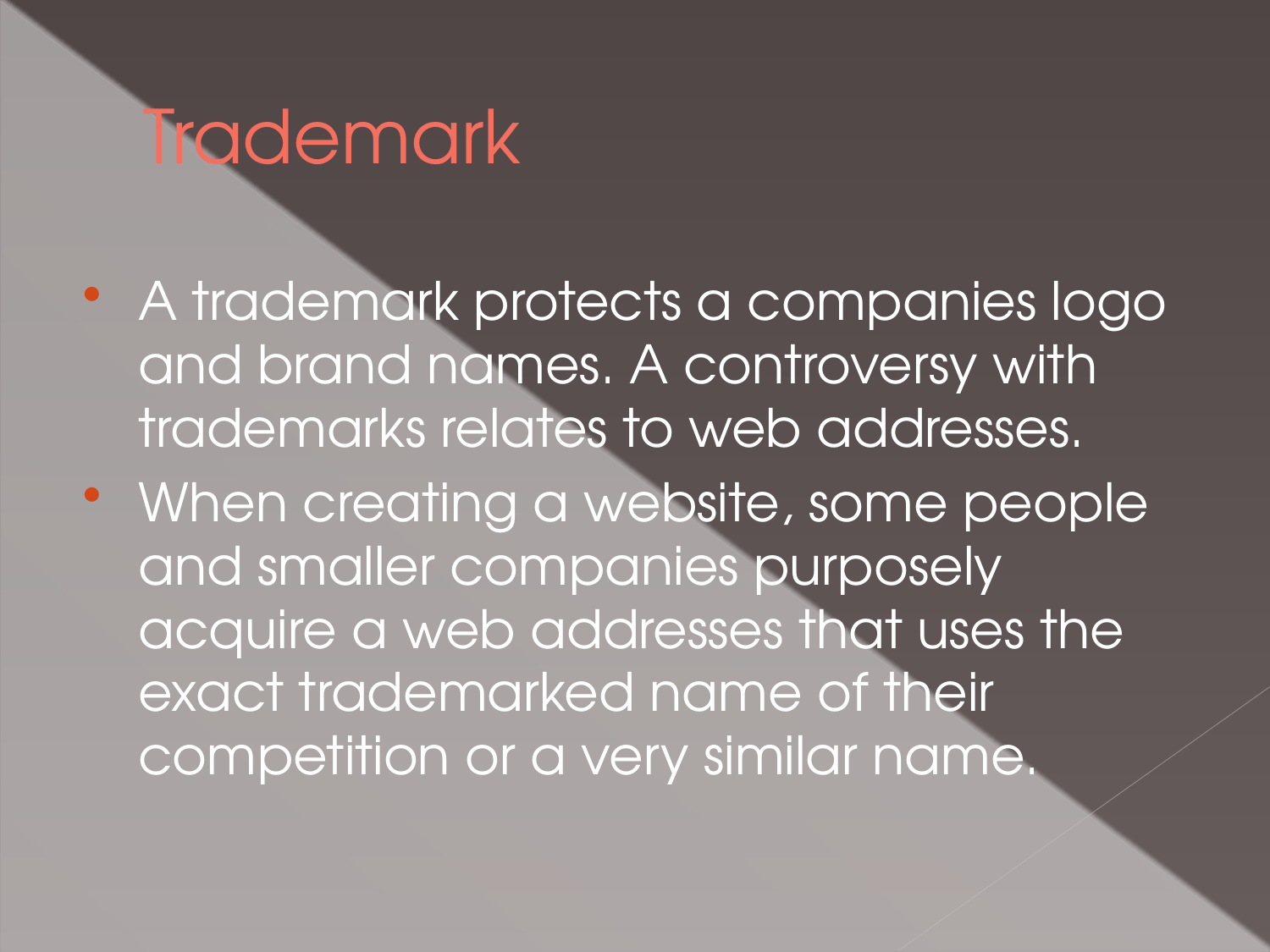

# Trademark
A trademark protects a companies logo and brand names. A controversy with trademarks relates to web addresses.
When creating a website, some people and smaller companies purposely acquire a web addresses that uses the exact trademarked name of their  competition or a very similar name.